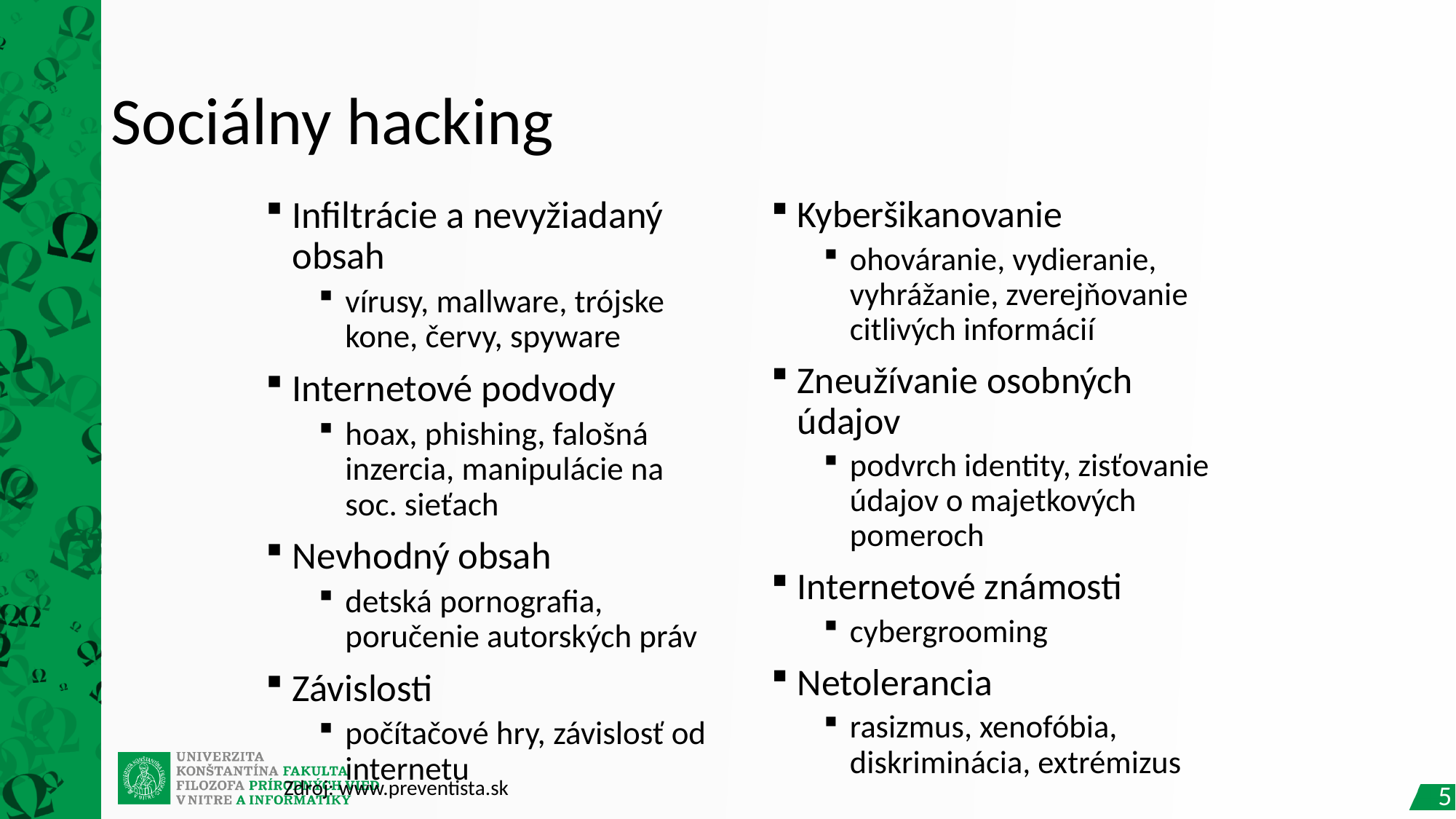

# Sociálny hacking
Infiltrácie a nevyžiadaný obsah
vírusy, mallware, trójske kone, červy, spyware
Internetové podvody
hoax, phishing, falošná inzercia, manipulácie na soc. sieťach
Nevhodný obsah
detská pornografia, poručenie autorských práv
Závislosti
počítačové hry, závislosť od internetu
Kyberšikanovanie
ohováranie, vydieranie, vyhrážanie, zverejňovanie citlivých informácií
Zneužívanie osobných údajov
podvrch identity, zisťovanie údajov o majetkových pomeroch
Internetové známosti
cybergrooming
Netolerancia
rasizmus, xenofóbia, diskriminácia, extrémizus
Zdroj: www.preventista.sk